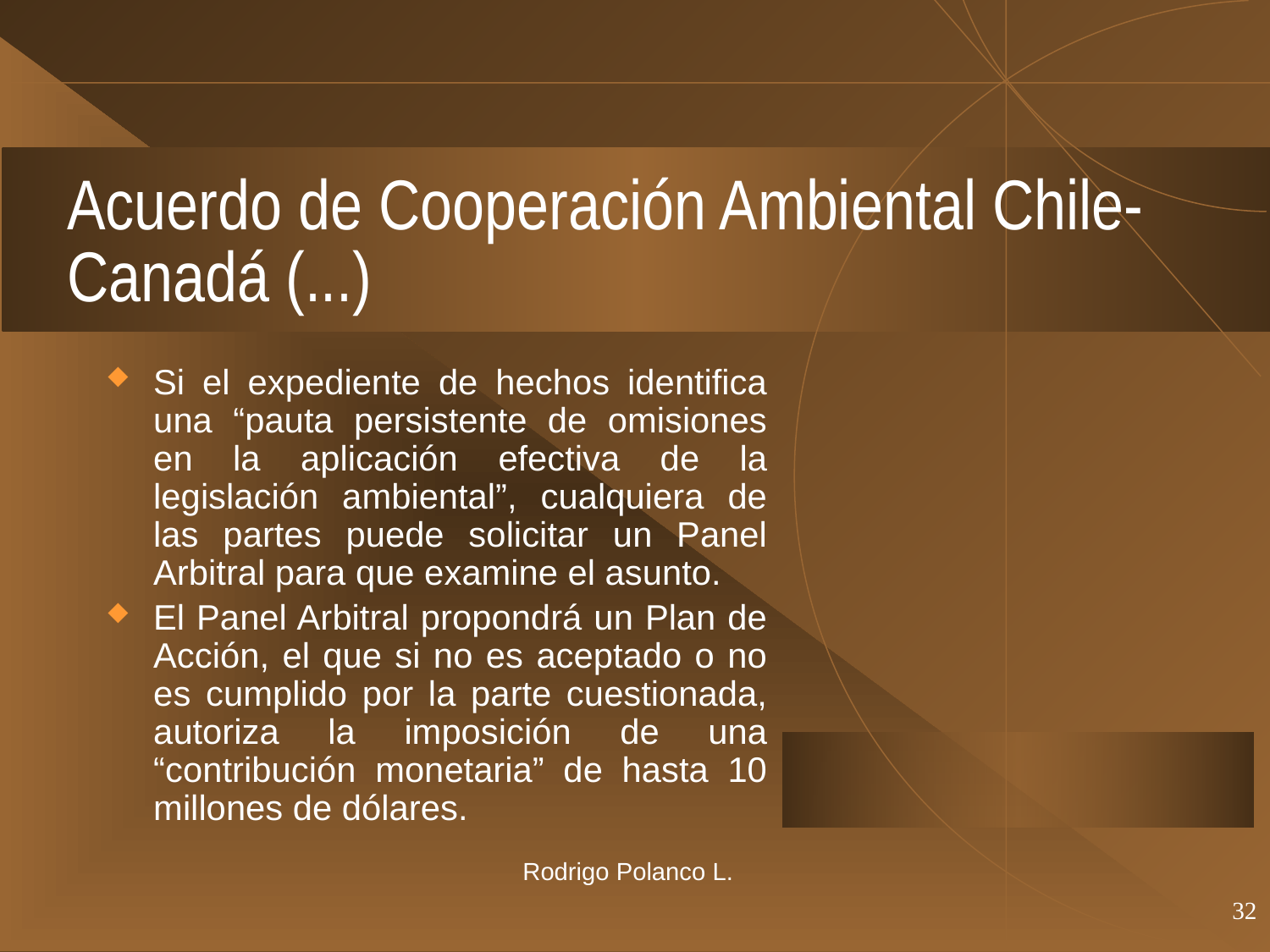

# Acuerdo de Cooperación Ambiental Chile-Canadá (...)
Si el expediente de hechos identifica una “pauta persistente de omisiones en la aplicación efectiva de la legislación ambiental”, cualquiera de las partes puede solicitar un Panel Arbitral para que examine el asunto.
El Panel Arbitral propondrá un Plan de Acción, el que si no es aceptado o no es cumplido por la parte cuestionada, autoriza la imposición de una “contribución monetaria” de hasta 10 millones de dólares.
Rodrigo Polanco L.
32